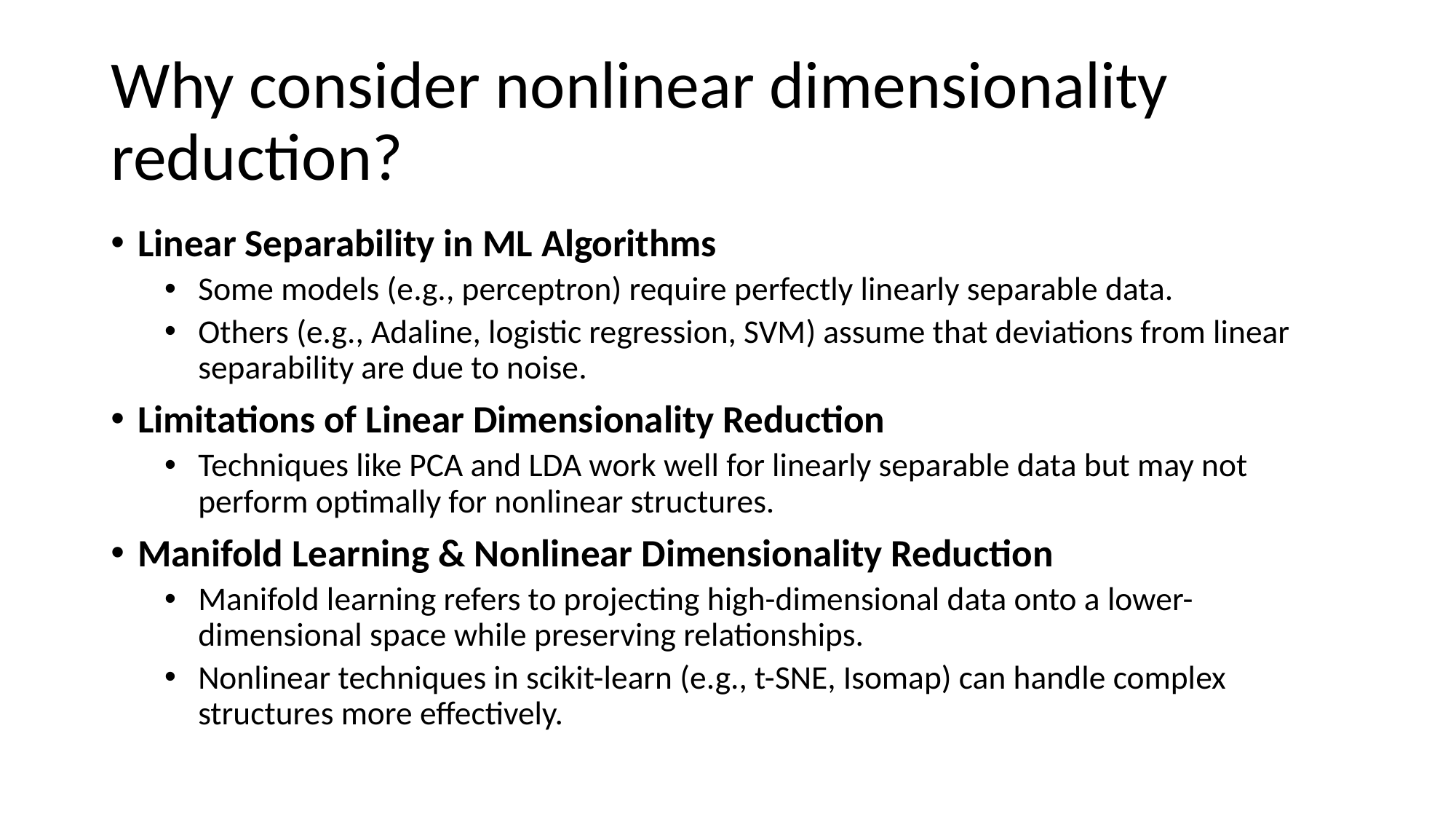

# Why consider nonlinear dimensionality reduction?
Linear Separability in ML Algorithms
Some models (e.g., perceptron) require perfectly linearly separable data.
Others (e.g., Adaline, logistic regression, SVM) assume that deviations from linear separability are due to noise.
Limitations of Linear Dimensionality Reduction
Techniques like PCA and LDA work well for linearly separable data but may not perform optimally for nonlinear structures.
Manifold Learning & Nonlinear Dimensionality Reduction
Manifold learning refers to projecting high-dimensional data onto a lower-dimensional space while preserving relationships.
Nonlinear techniques in scikit-learn (e.g., t-SNE, Isomap) can handle complex structures more effectively.